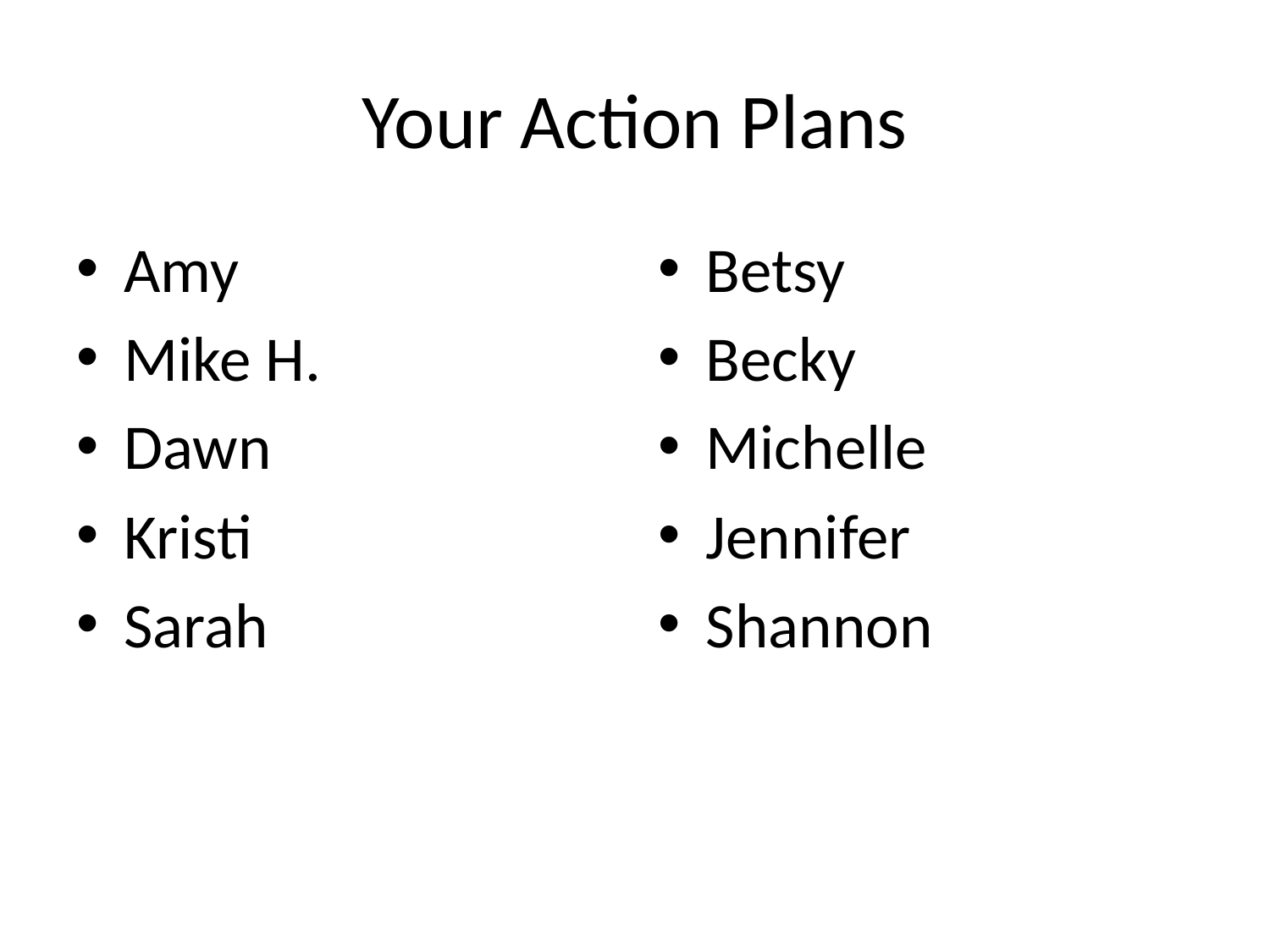

# Your Action Plans
Amy
Mike H.
Dawn
Kristi
Sarah
Betsy
Becky
Michelle
Jennifer
Shannon